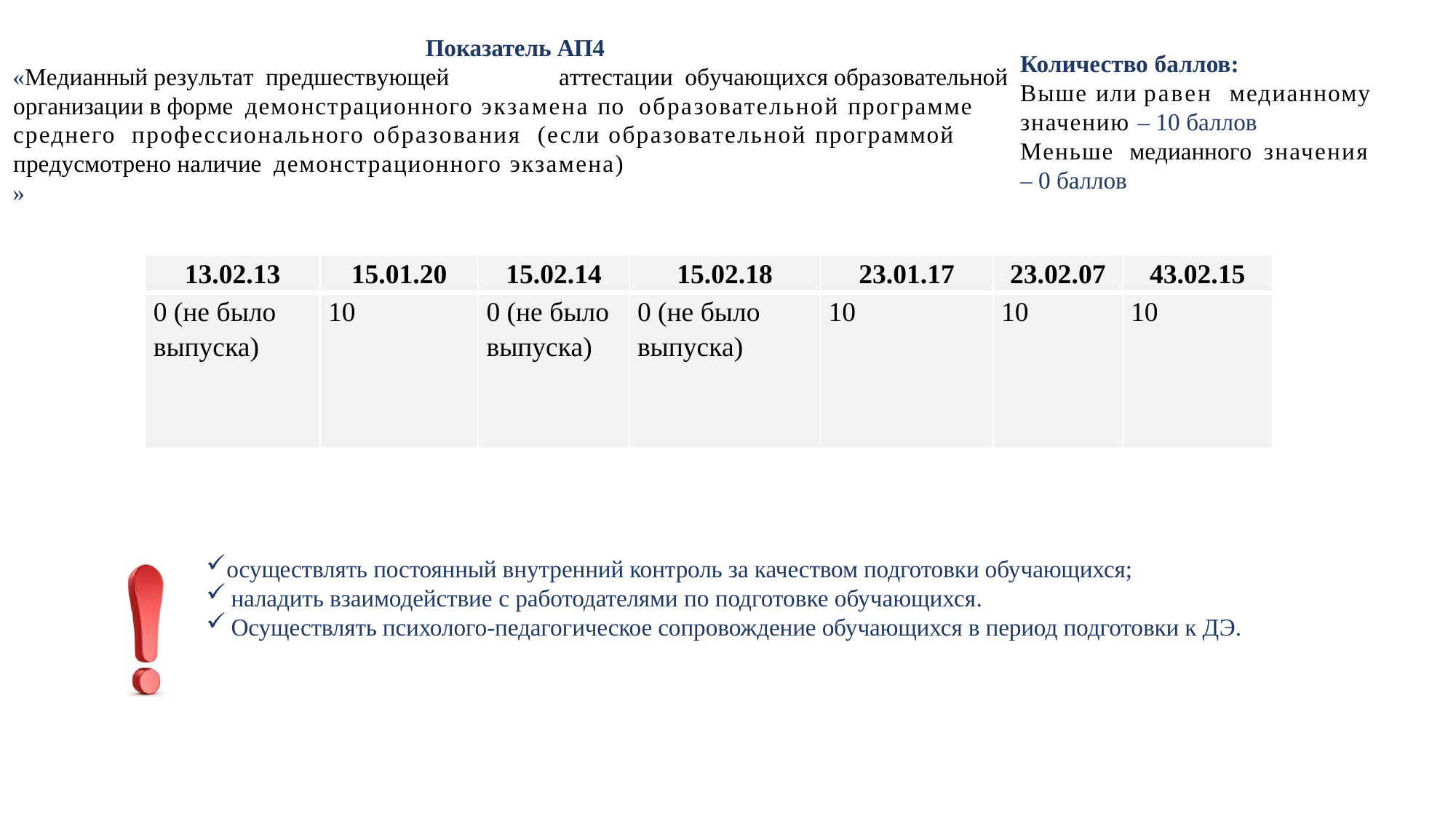

Показатель АП4
«Медианный результат  предшествующей 	аттестации  обучающихся образовательной  организации в форме  демонстрационного экзамена по  образовательной программе среднего  профессионального образования  (если образовательной программой  предусмотрено наличие  демонстрационного экзамена)
»
Количество баллов:
Выше или равен  медианному  значению – 10 баллов
Меньше  медианного  значения
– 0 баллов
| 13.02.13 | 15.01.20 | 15.02.14 | 15.02.18 | 23.01.17 | 23.02.07 | 43.02.15 |
| --- | --- | --- | --- | --- | --- | --- |
| 0 (не было выпуска) | 10 | 0 (не было выпуска) | 0 (не было выпуска) | 10 | 10 | 10 |
осуществлять постоянный внутренний контроль за качеством подготовки обучающихся;
наладить взаимодействие с работодателями по подготовке обучающихся.
Осуществлять психолого-педагогическое сопровождение обучающихся в период подготовки к ДЭ.